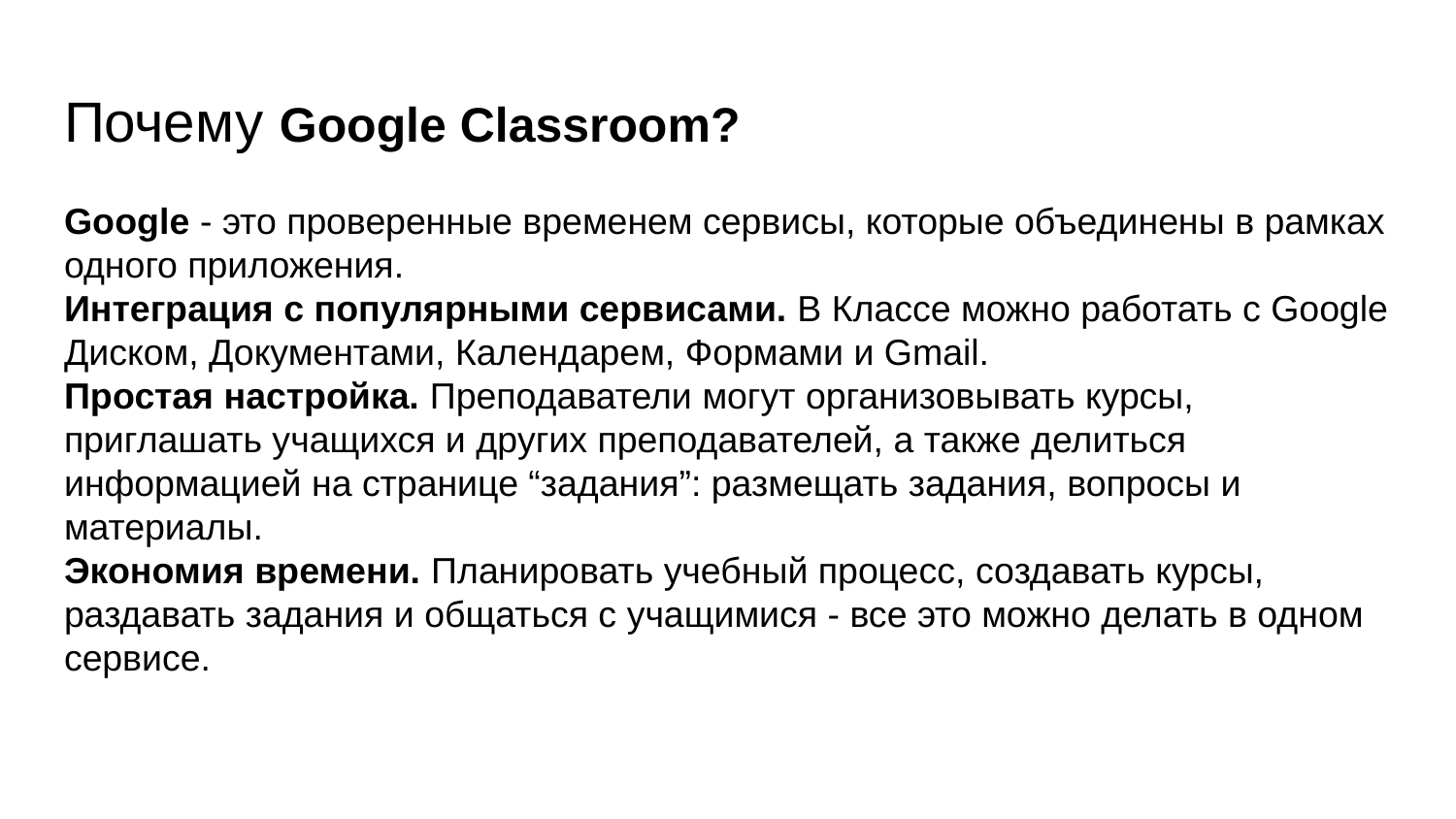

# Почему Google Classroom?
Google - это проверенные временем сервисы, которые объединены в рамках одного приложения.
Интеграция с популярными сервисами. В Классе можно работать с Google Диском, Документами, Календарем, Формами и Gmail.
Простая настройка. Преподаватели могут организовывать курсы, приглашать учащихся и других преподавателей, а также делиться информацией на странице “задания”: размещать задания, вопросы и материалы.
Экономия времени. Планировать учебный процесс, создавать курсы, раздавать задания и общаться с учащимися - все это можно делать в одном сервисе.